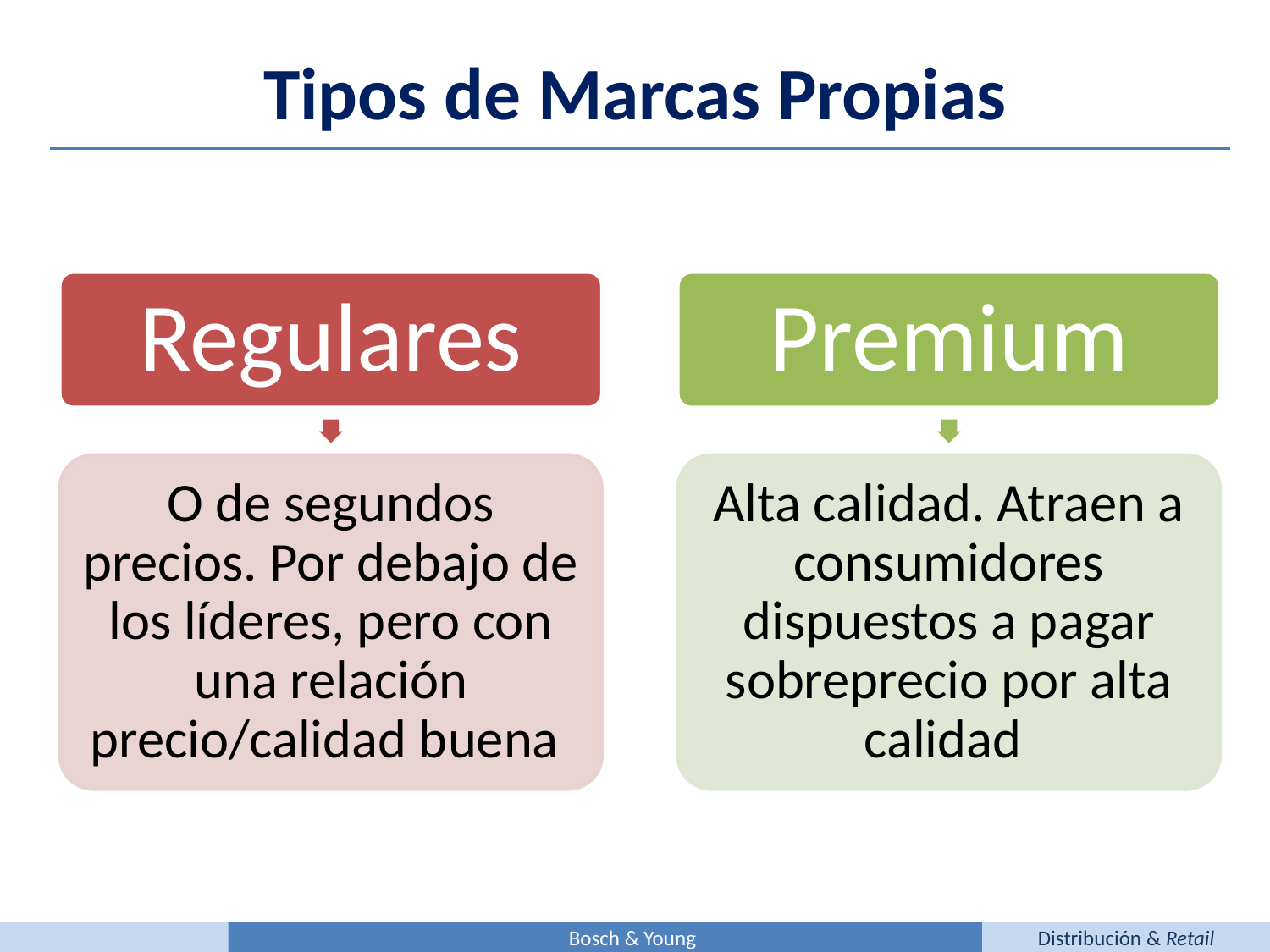

Tipos de Marcas Propias
Regulares
O de segundos precios. Por debajo de los líderes, pero con una relación precio/calidad buena
Premium
Alta calidad. Atraen a consumidores dispuestos a pagar sobreprecio por alta calidad

Bosch & Young
Distribución & Retail